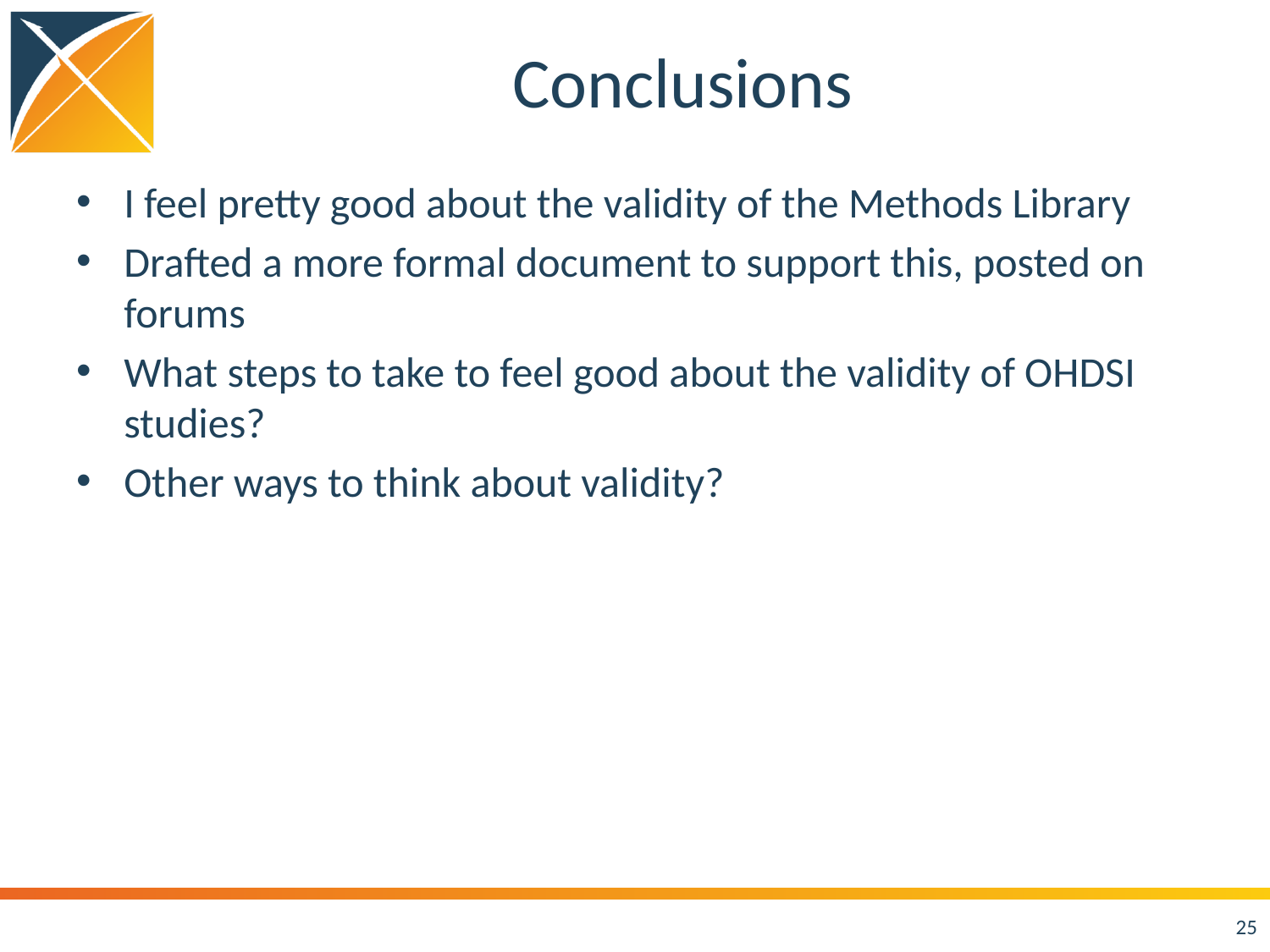

# Conclusions
I feel pretty good about the validity of the Methods Library
Drafted a more formal document to support this, posted on forums
What steps to take to feel good about the validity of OHDSI studies?
Other ways to think about validity?
25